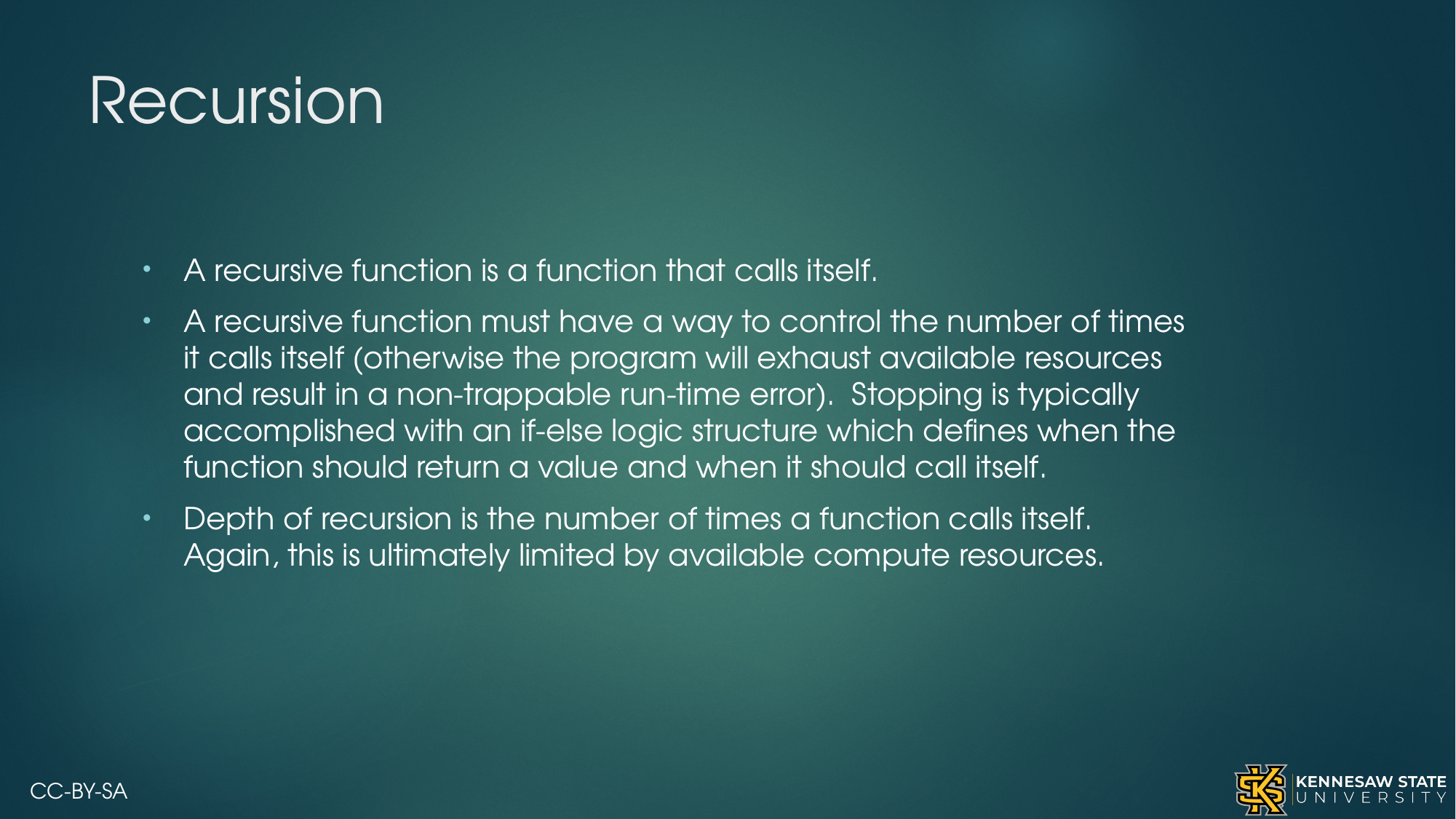

# Recursion
A recursive function is a function that calls itself.
A recursive function must have a way to control the number of times it calls itself (otherwise the program will exhaust available resources and result in a non-trappable run-time error).  Stopping is typically accomplished with an if-else logic structure which defines when the function should return a value and when it should call itself.
Depth of recursion is the number of times a function calls itself.  Again, this is ultimately limited by available compute resources.